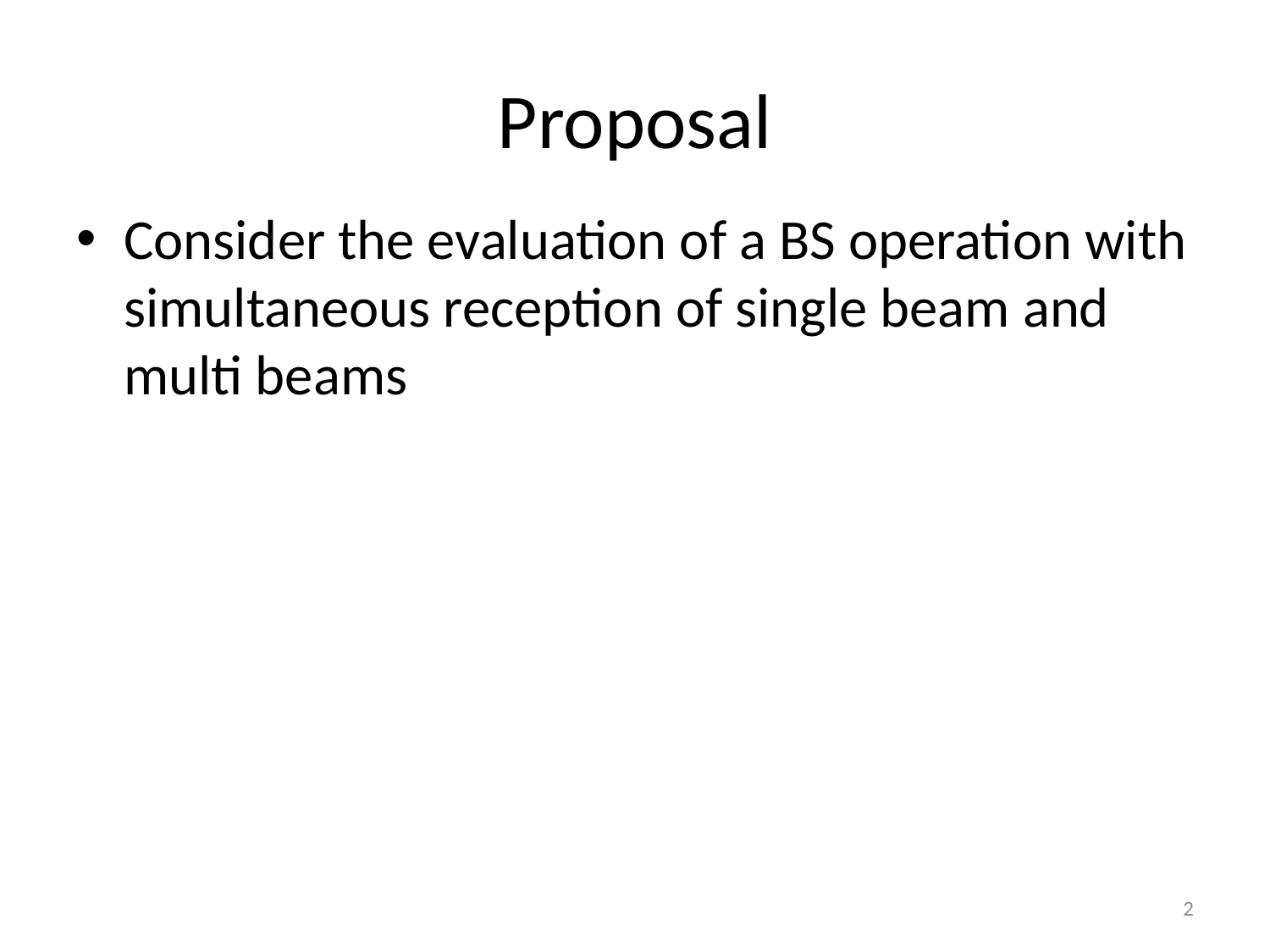

# Proposal
Consider the evaluation of a BS operation with simultaneous reception of single beam and multi beams
2